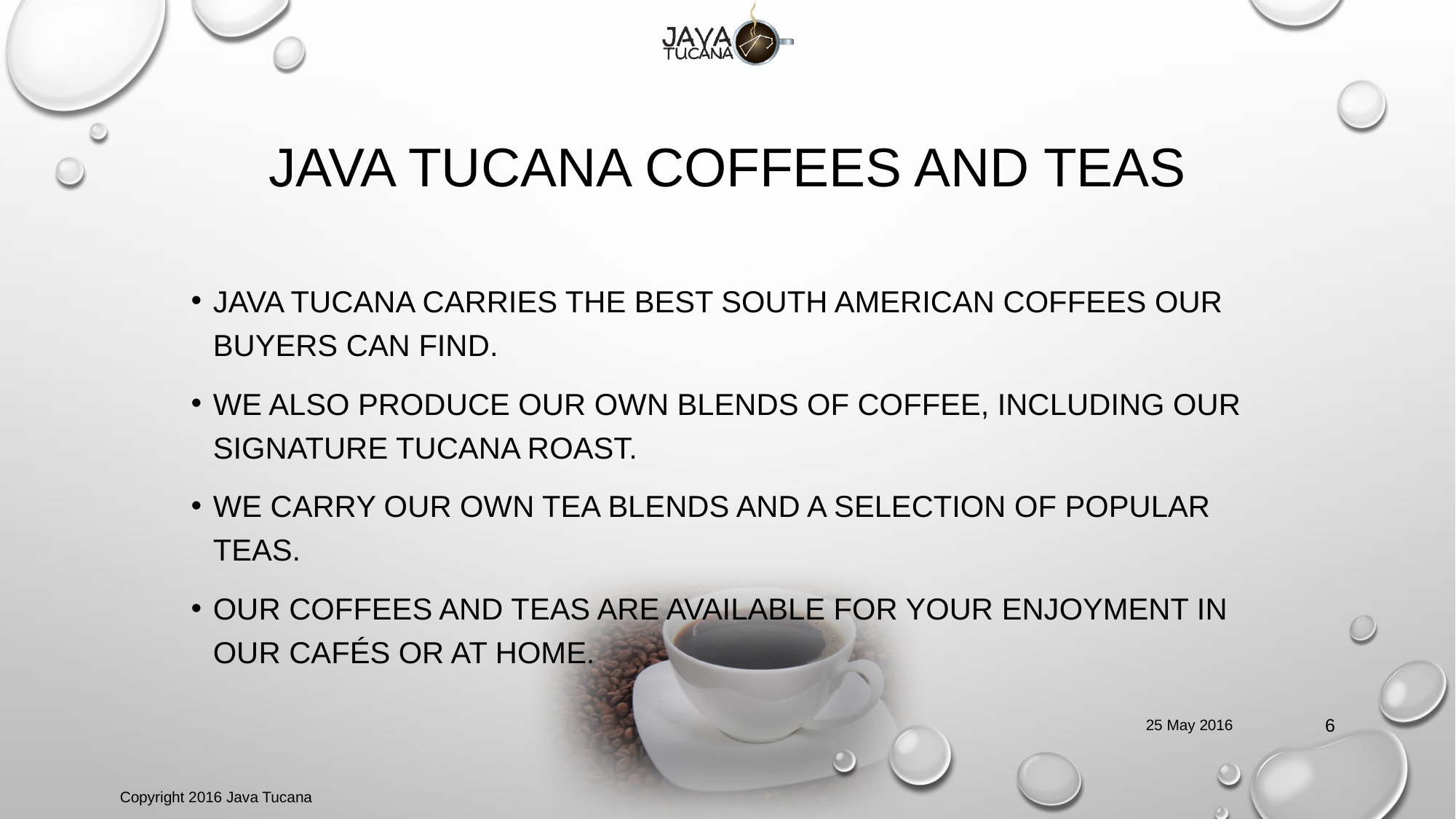

# Java Tucana Coffees and Teas
Java Tucana carries the best South American coffees our buyers can find.
We also produce our own blends of coffee, including our signature Tucana Roast.
We carry our own tea blends and a selection of popular teas.
Our coffees and teas are available for your enjoyment in our cafés or at home.

25 May 2016
6
Copyright 2016 Java Tucana